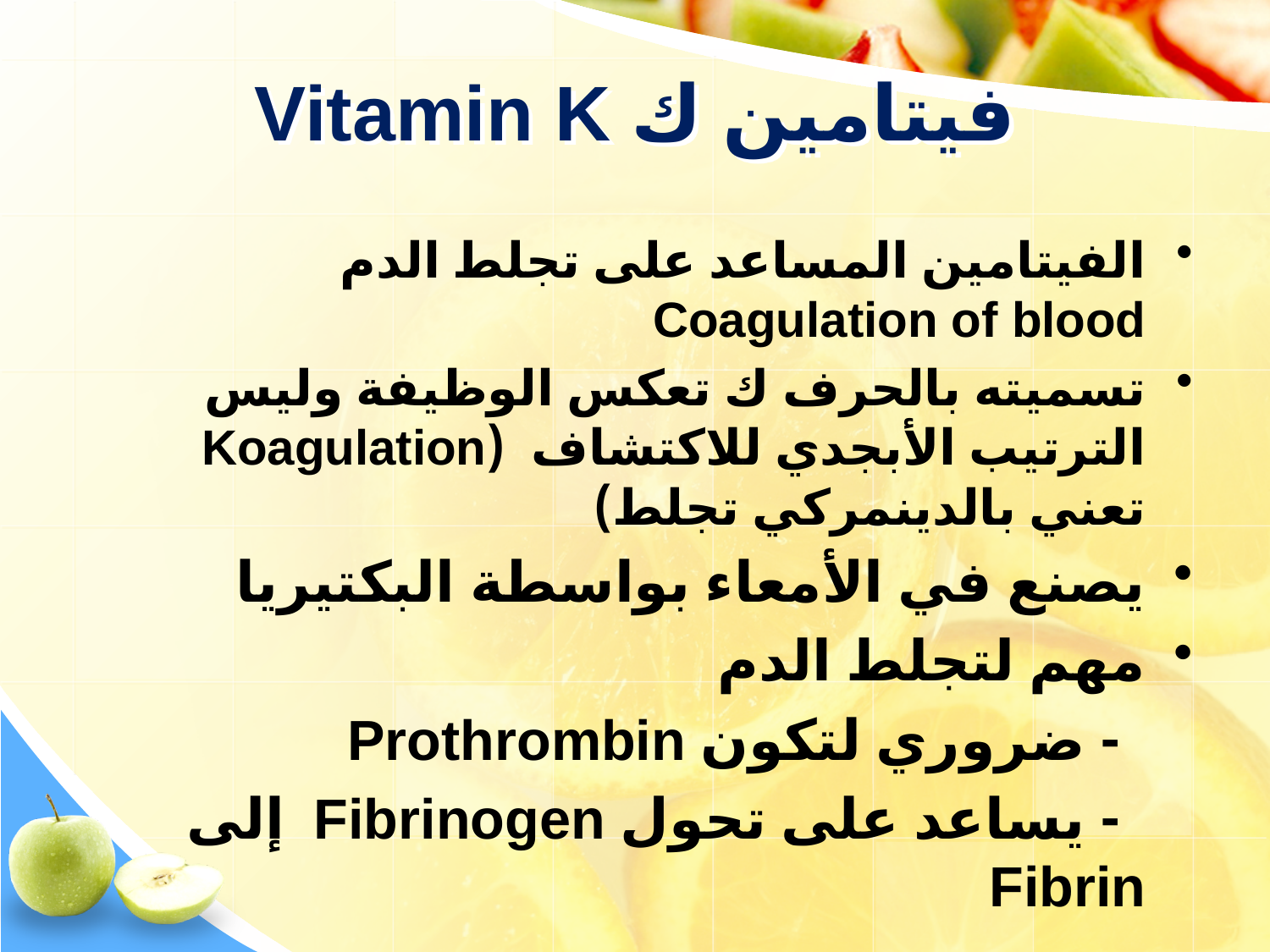

# فيتامين ك Vitamin K
الفيتامين المساعد على تجلط الدم  Coagulation of blood
تسميته بالحرف ك تعكس الوظيفة وليس الترتيب الأبجدي للاكتشاف  (Koagulation تعني بالدينمركي تجلط)
يصنع في الأمعاء بواسطة البكتيريا
مهم لتجلط الدم
     - ضروري لتكون Prothrombin
     - يساعد على تحول Fibrinogen  إلى Fibrin